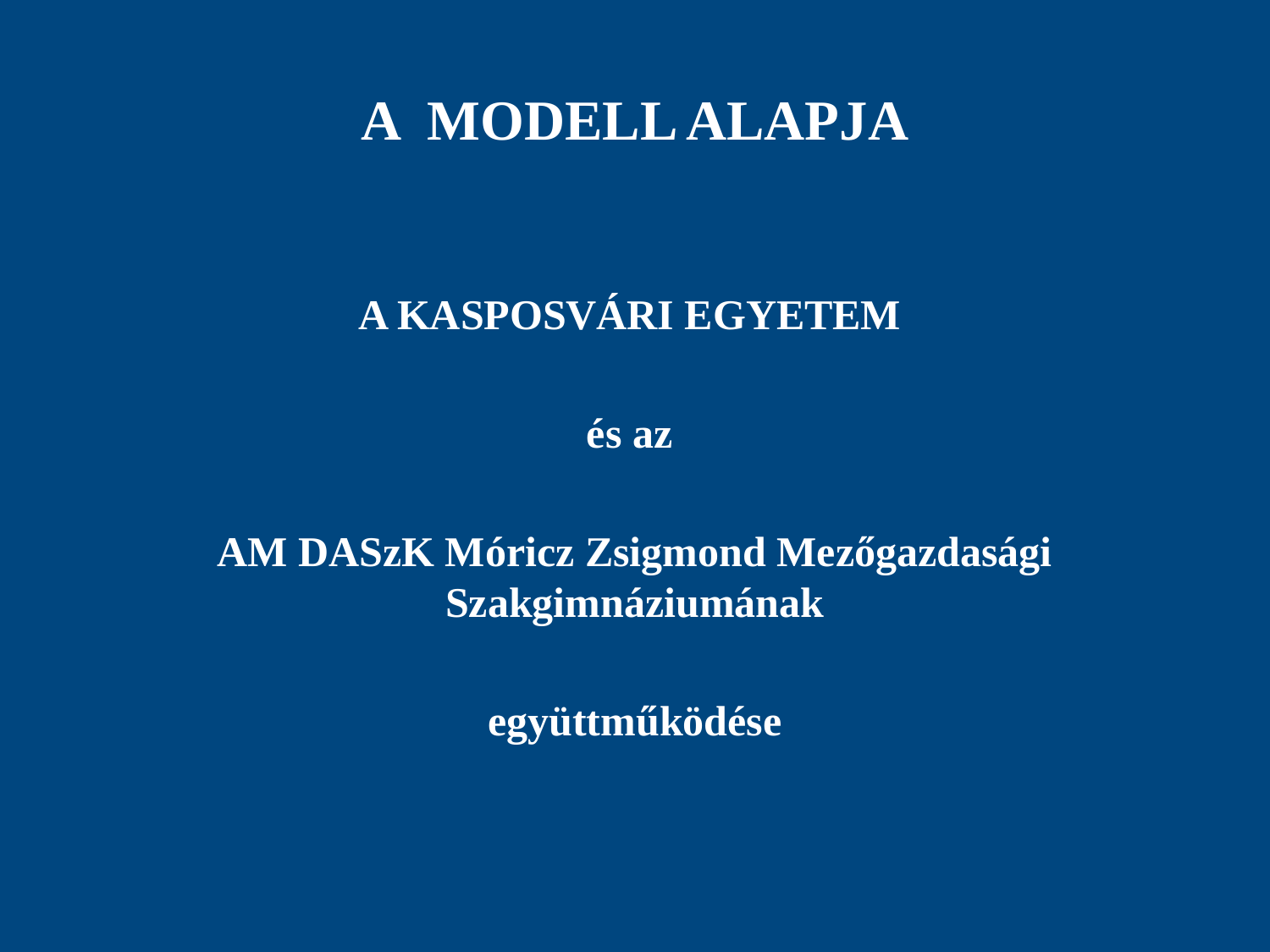

# A  MODELL ALAPJA

A KASPOSVÁRI EGYETEM

és az

AM DASzK Móricz Zsigmond Mezőgazdasági Szakgimnáziumának

együttműködése